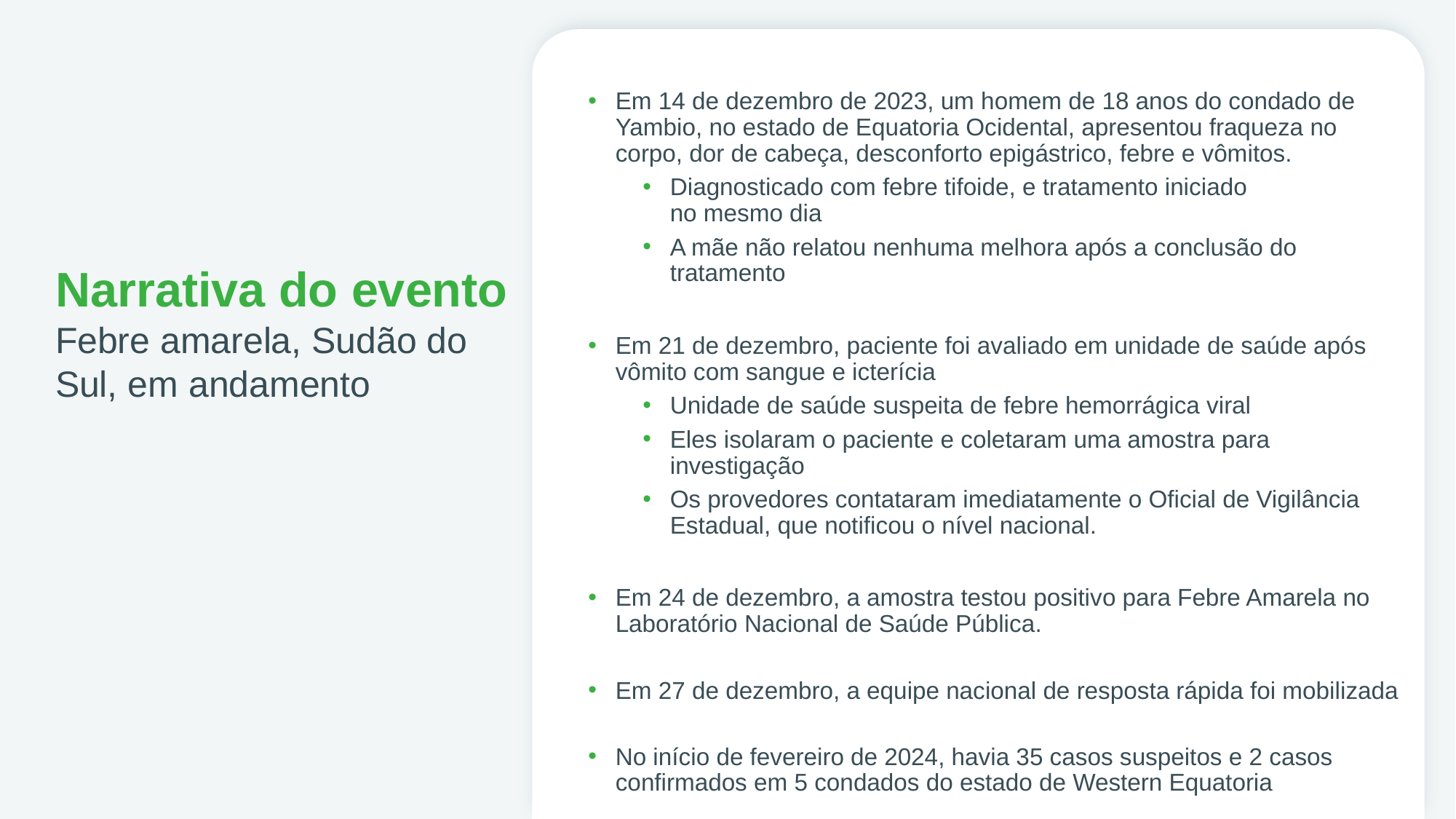

Em 14 de dezembro de 2023, um homem de 18 anos do condado de Yambio, no estado de Equatoria Ocidental, apresentou fraqueza no corpo, dor de cabeça, desconforto epigástrico, febre e vômitos.
Diagnosticado com febre tifoide, e tratamento iniciado
no mesmo dia
A mãe não relatou nenhuma melhora após a conclusão do tratamento

Em 21 de dezembro, paciente foi avaliado em unidade de saúde após vômito com sangue e icterícia
Unidade de saúde suspeita de febre hemorrágica viral
Eles isolaram o paciente e coletaram uma amostra para investigação
Os provedores contataram imediatamente o Oficial de Vigilância Estadual, que notificou o nível nacional.

Em 24 de dezembro, a amostra testou positivo para Febre Amarela no Laboratório Nacional de Saúde Pública.

Em 27 de dezembro, a equipe nacional de resposta rápida foi mobilizada

No início de fevereiro de 2024, havia 35 casos suspeitos e 2 casos confirmados em 5 condados do estado de Western Equatoria

# Narrativa do evento Febre amarela, Sudão do Sul, em andamento